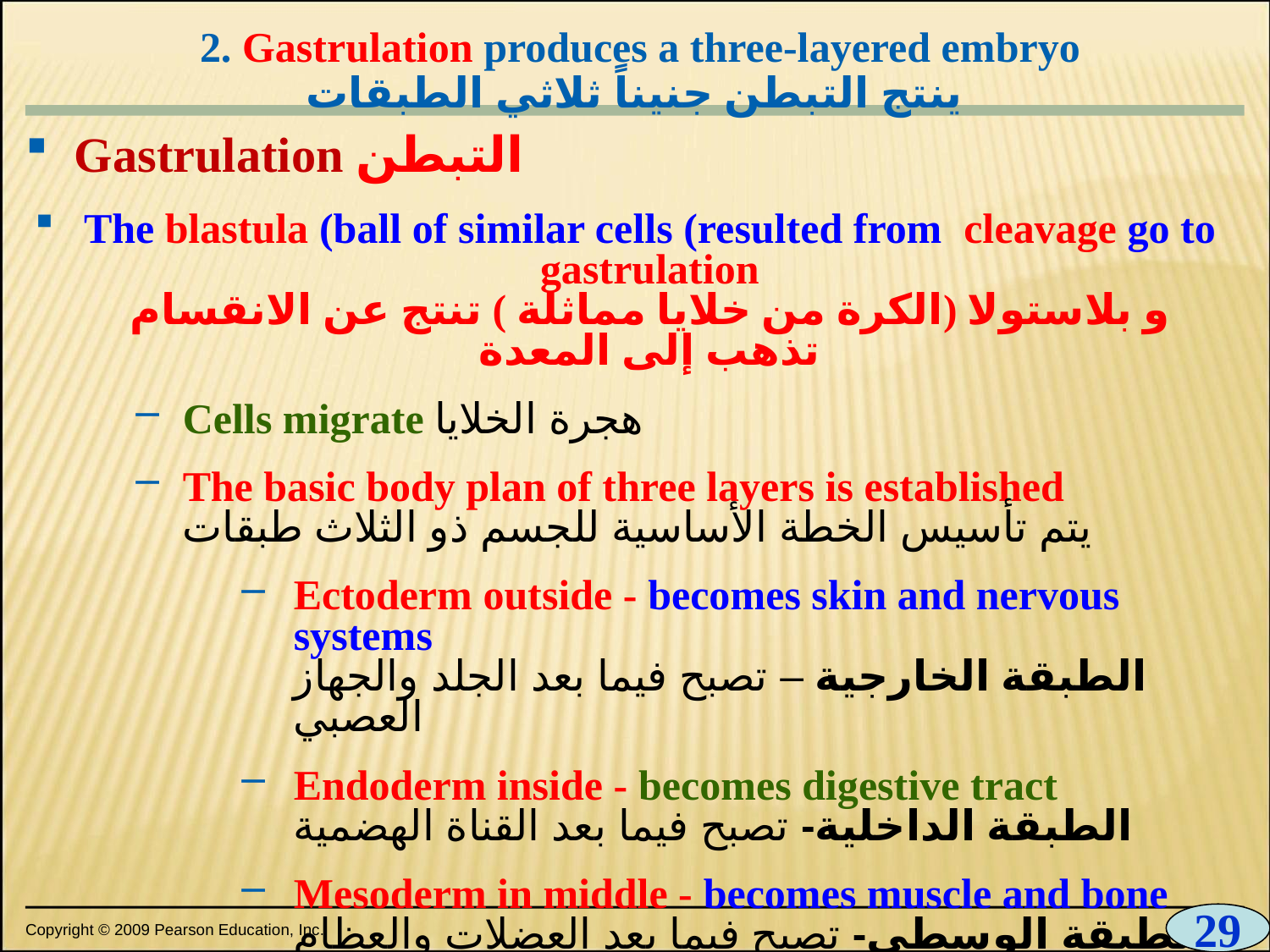

# 2. Gastrulation produces a three-layered embryo ينتج التبطن جنيناً ثلاثي الطبقات
0

Gastrulation التبطن
The blastula (ball of similar cells (resulted from  cleavage go to gastrulation
و بلاستولا (الكرة من خلايا مماثلة ) تنتج عن الانقسام تذهب إلى المعدة
Cells migrate هجرة الخلايا
The basic body plan of three layers is established
يتم تأسيس الخطة الأساسية للجسم ذو الثلاث طبقات
Ectoderm outside - becomes skin and nervous systems
الطبقة الخارجية – تصبح فيما بعد الجلد والجهاز العصبي
Endoderm inside - becomes digestive tract
الطبقة الداخلية- تصبح فيما بعد القناة الهضمية
Mesoderm in middle - becomes muscle and bone
الطبقة الوسطي- تصبح فيما بعد العضلات والعظام

29

Copyright © 2009 Pearson Education, Inc.